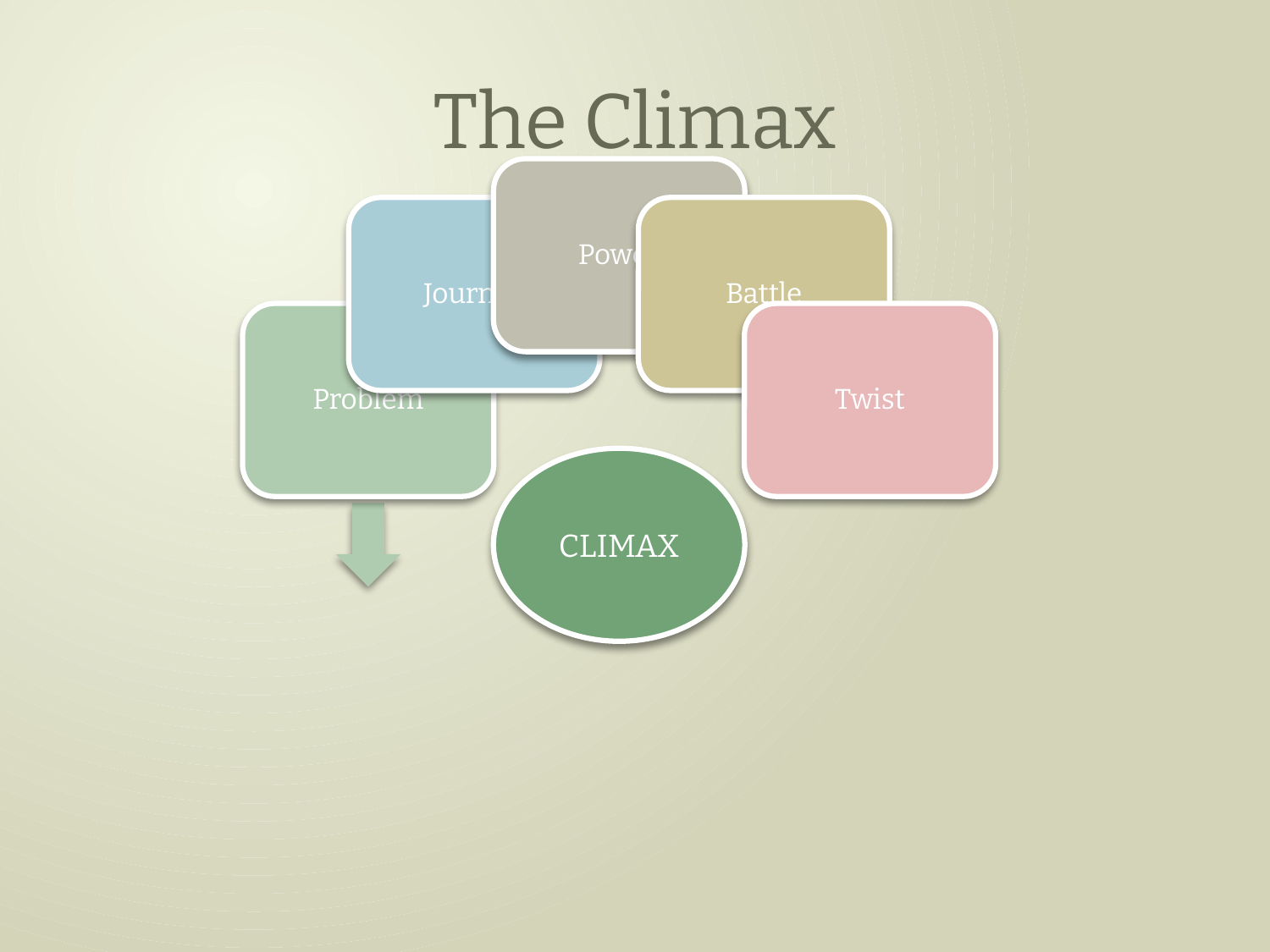

# The Climax
CLIMAX
Problem
Journey
Power
Battle
Twist